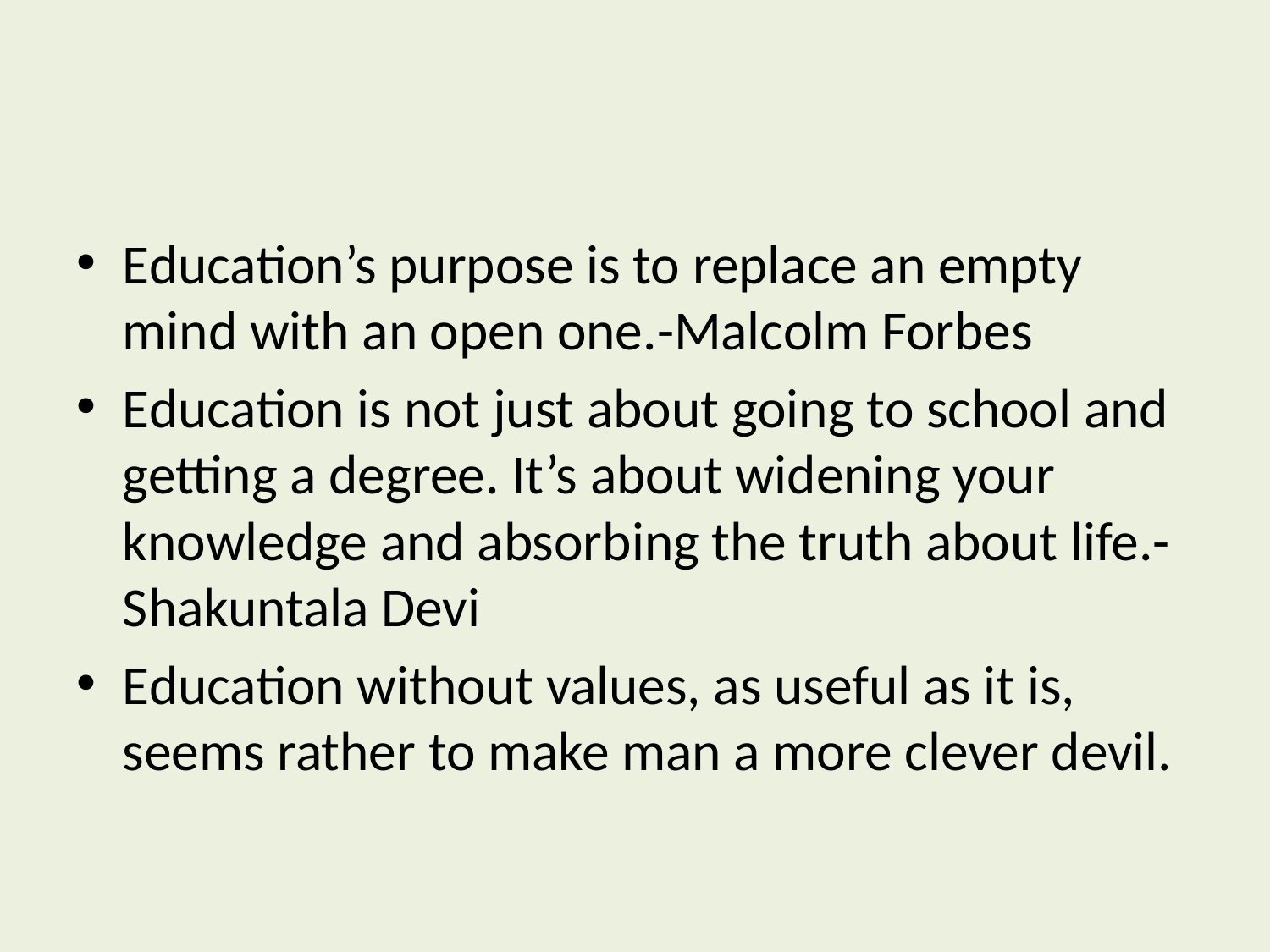

#
Education’s purpose is to replace an empty mind with an open one.-Malcolm Forbes
Education is not just about going to school and getting a degree. It’s about widening your knowledge and absorbing the truth about life.- Shakuntala Devi
Education without values, as useful as it is, seems rather to make man a more clever devil.